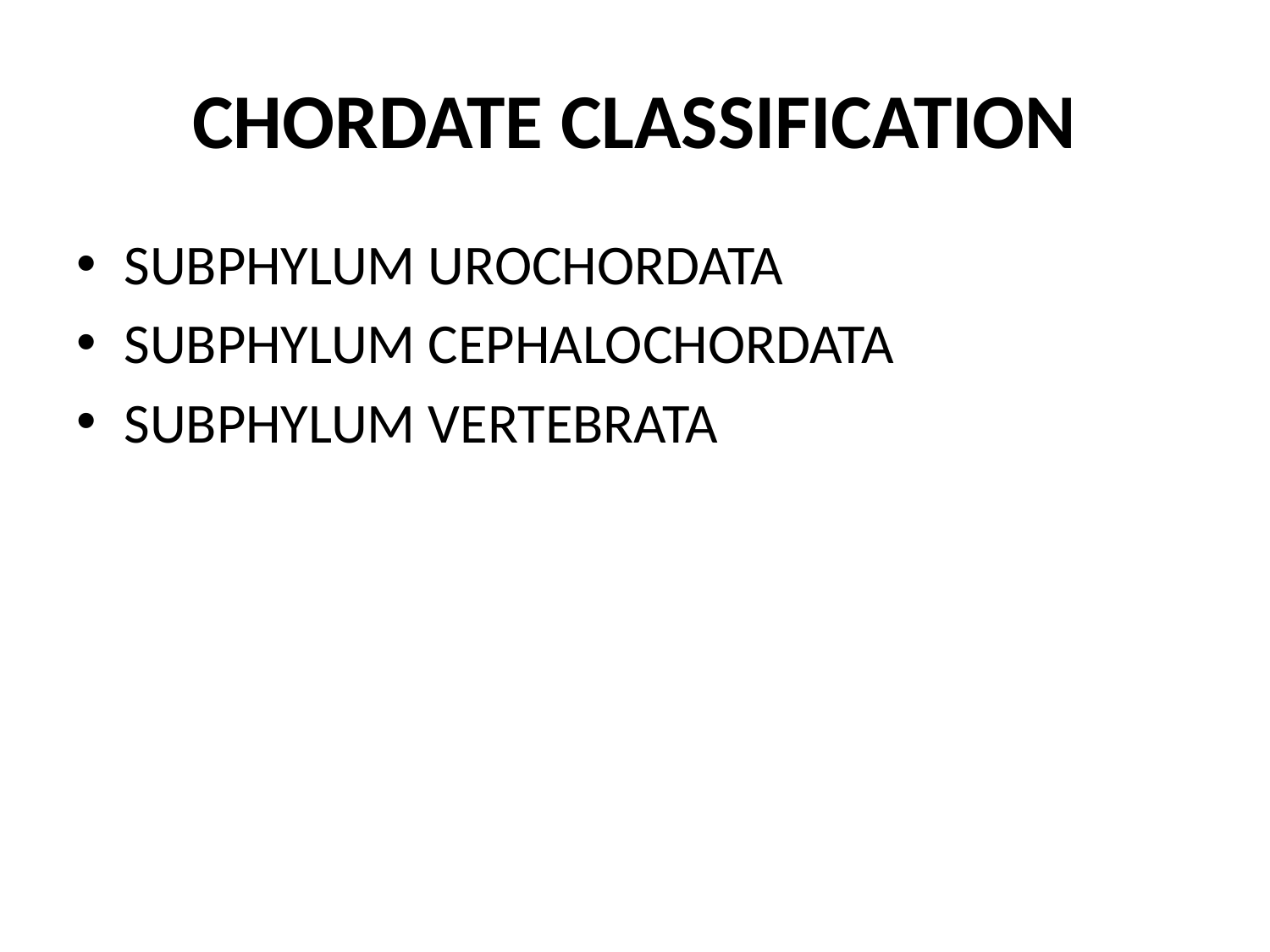

# CHORDATE CLASSIFICATION
SUBPHYLUM UROCHORDATA
SUBPHYLUM CEPHALOCHORDATA
SUBPHYLUM VERTEBRATA